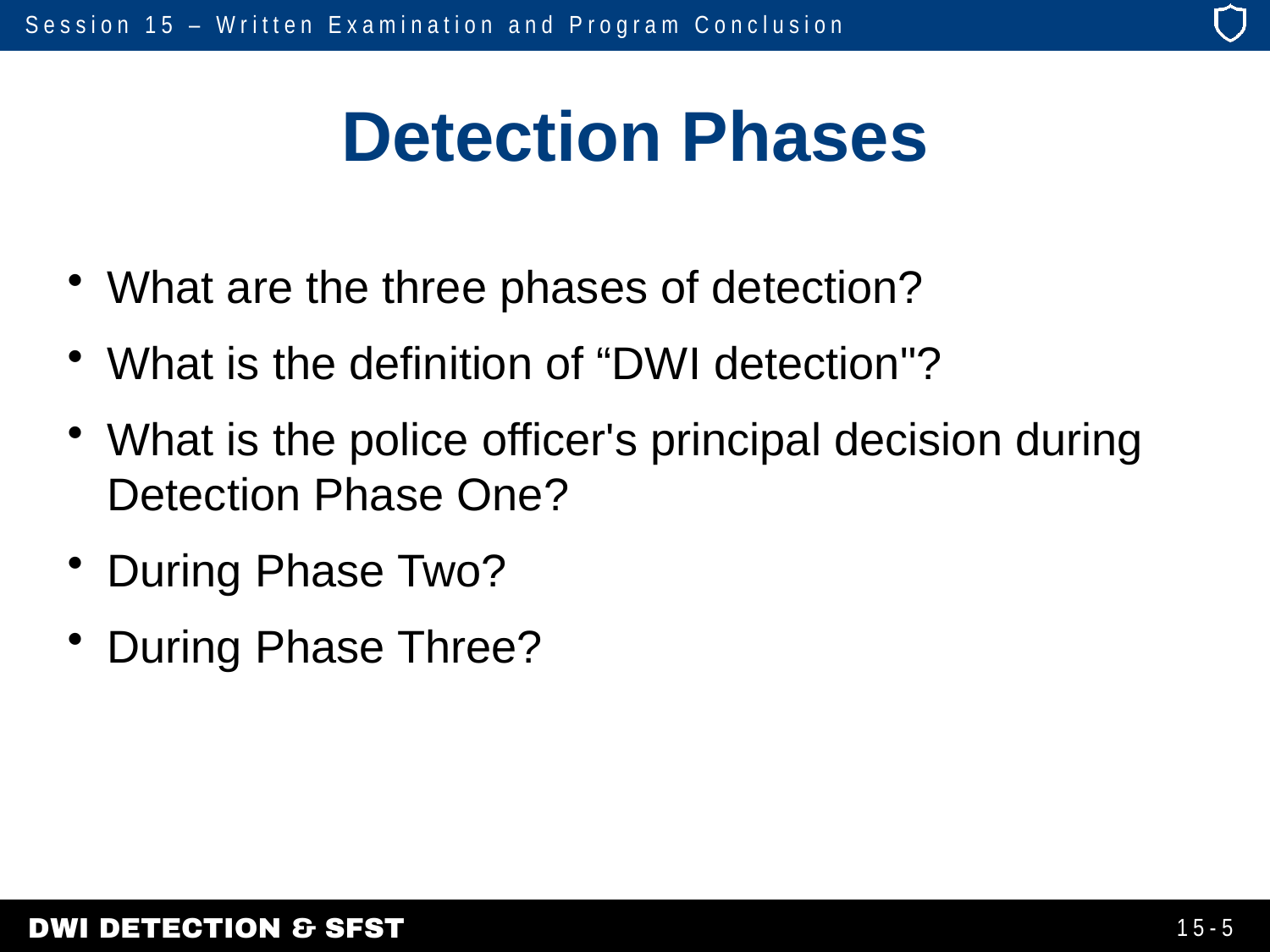

# Detection Phases
What are the three phases of detection?
What is the definition of “DWI detection"?
What is the police officer's principal decision during Detection Phase One?
During Phase Two?
During Phase Three?
15-5